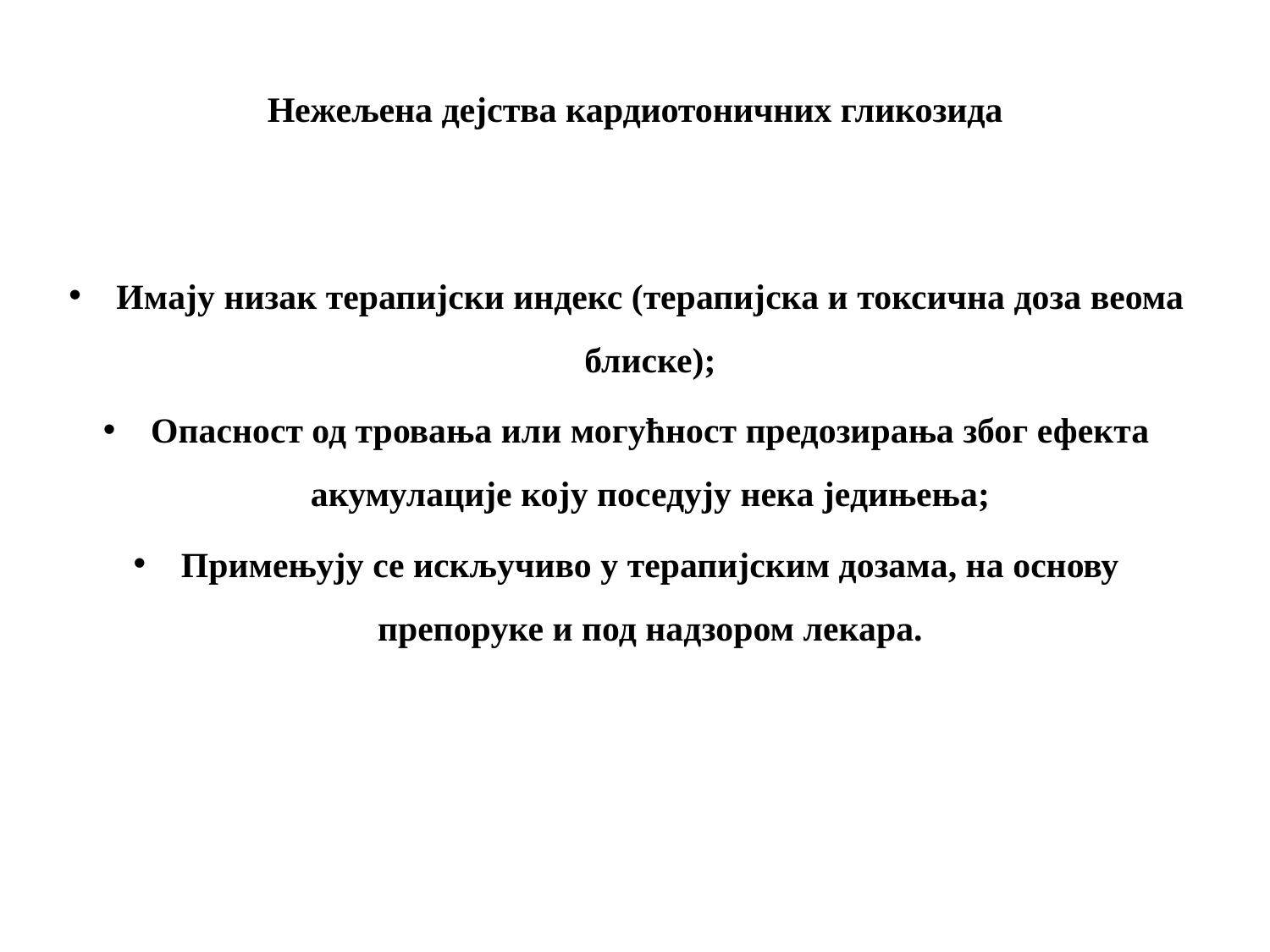

# Нежељена дејства кардиотоничних гликозида
Имају низак терапијски индекс (терапијска и токсична доза веома блиске);
Опасност од тровања или могућност предозирања због ефекта акумулације коју поседују нека једињења;
Примењују се искључиво у терапијским дозама, на основу препоруке и под надзором лекара.